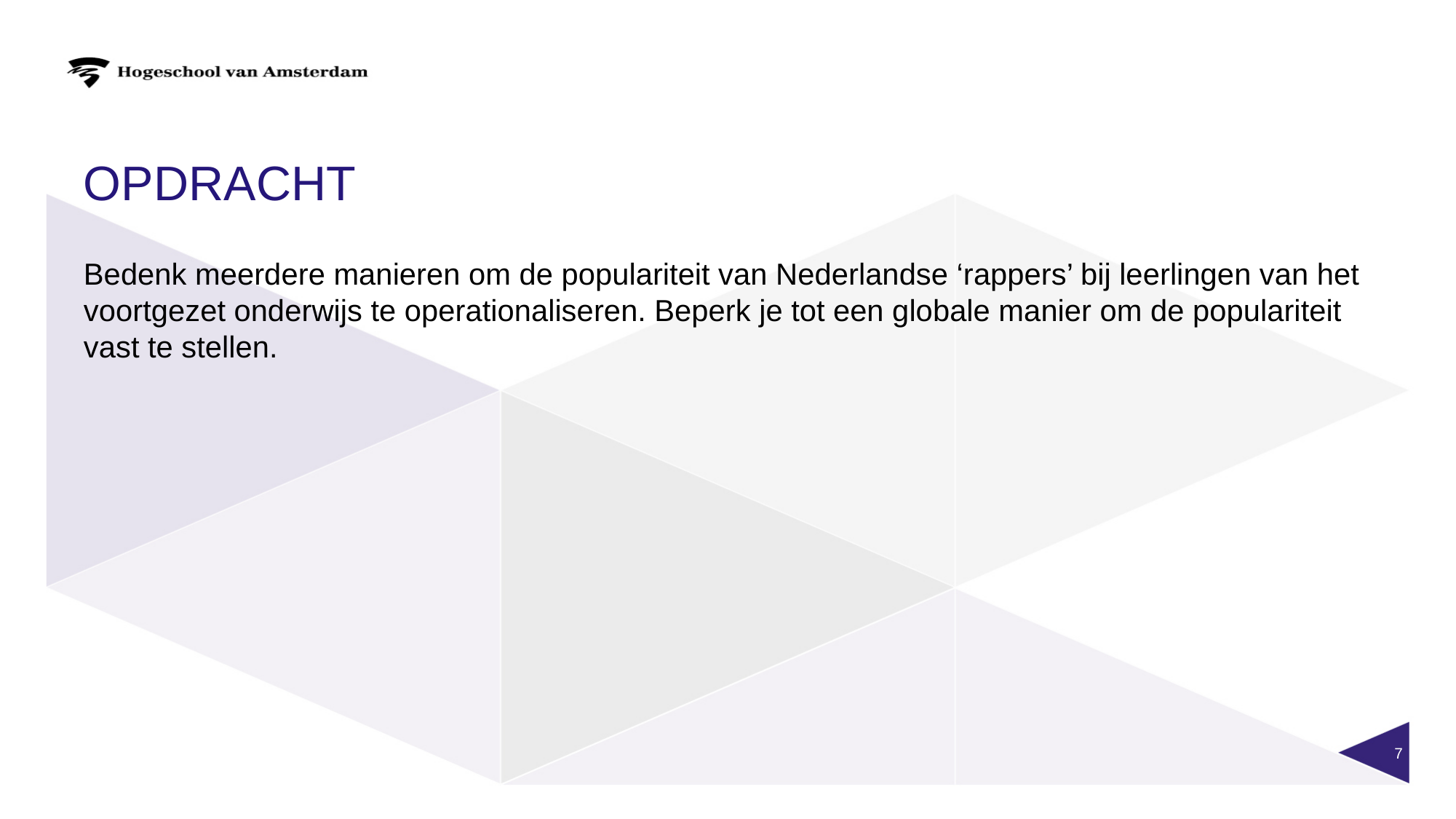

# Opdracht
Bedenk meerdere manieren om de populariteit van Nederlandse ‘rappers’ bij leerlingen van het voortgezet onderwijs te operationaliseren. Beperk je tot een globale manier om de populariteit vast te stellen.

7